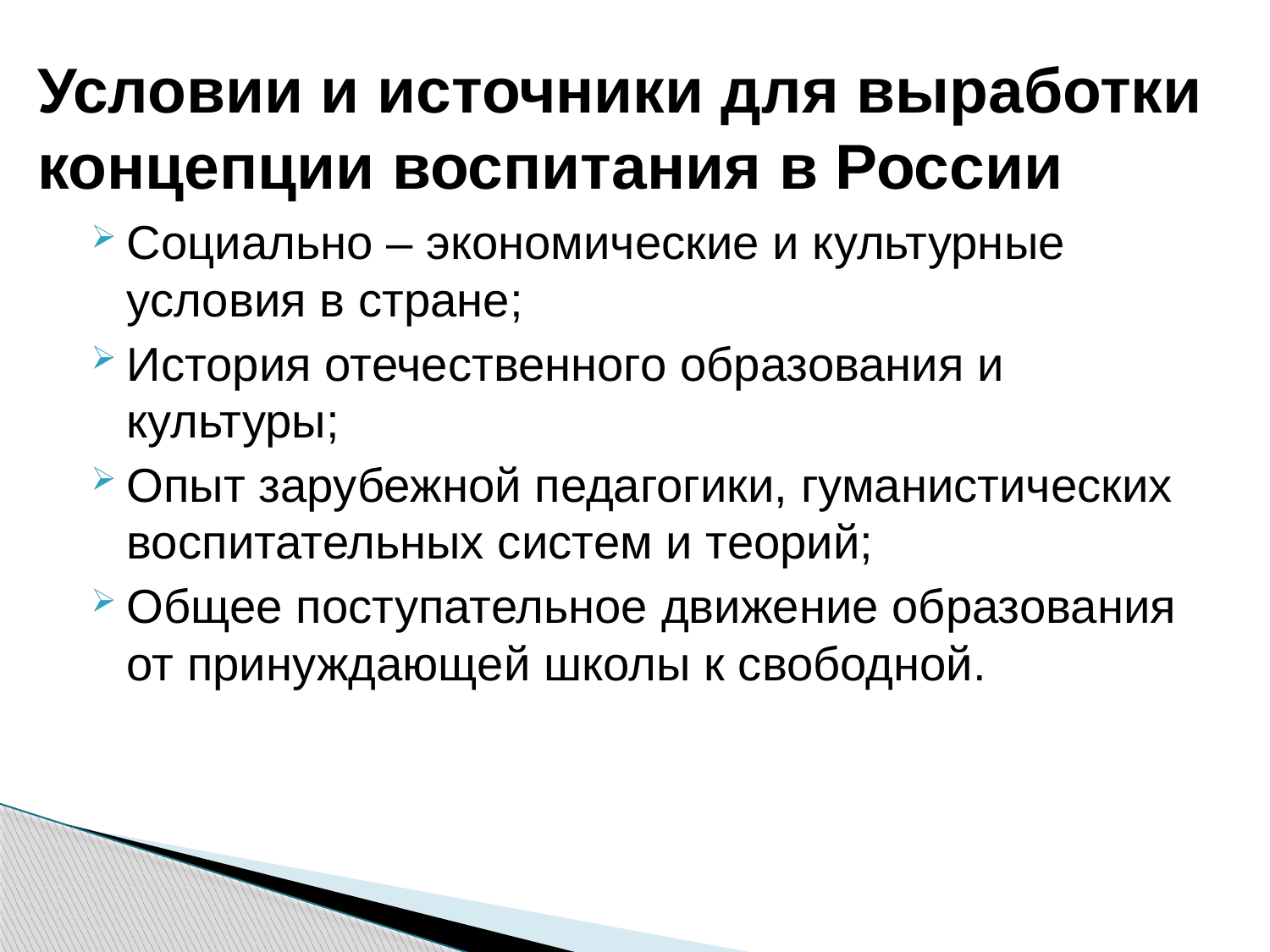

# Условии и источники для выработки концепции воспитания в России
Социально – экономические и культурные условия в стране;
История отечественного образования и культуры;
Опыт зарубежной педагогики, гуманистических воспитательных систем и теорий;
Общее поступательное движение образования от принуждающей школы к свободной.